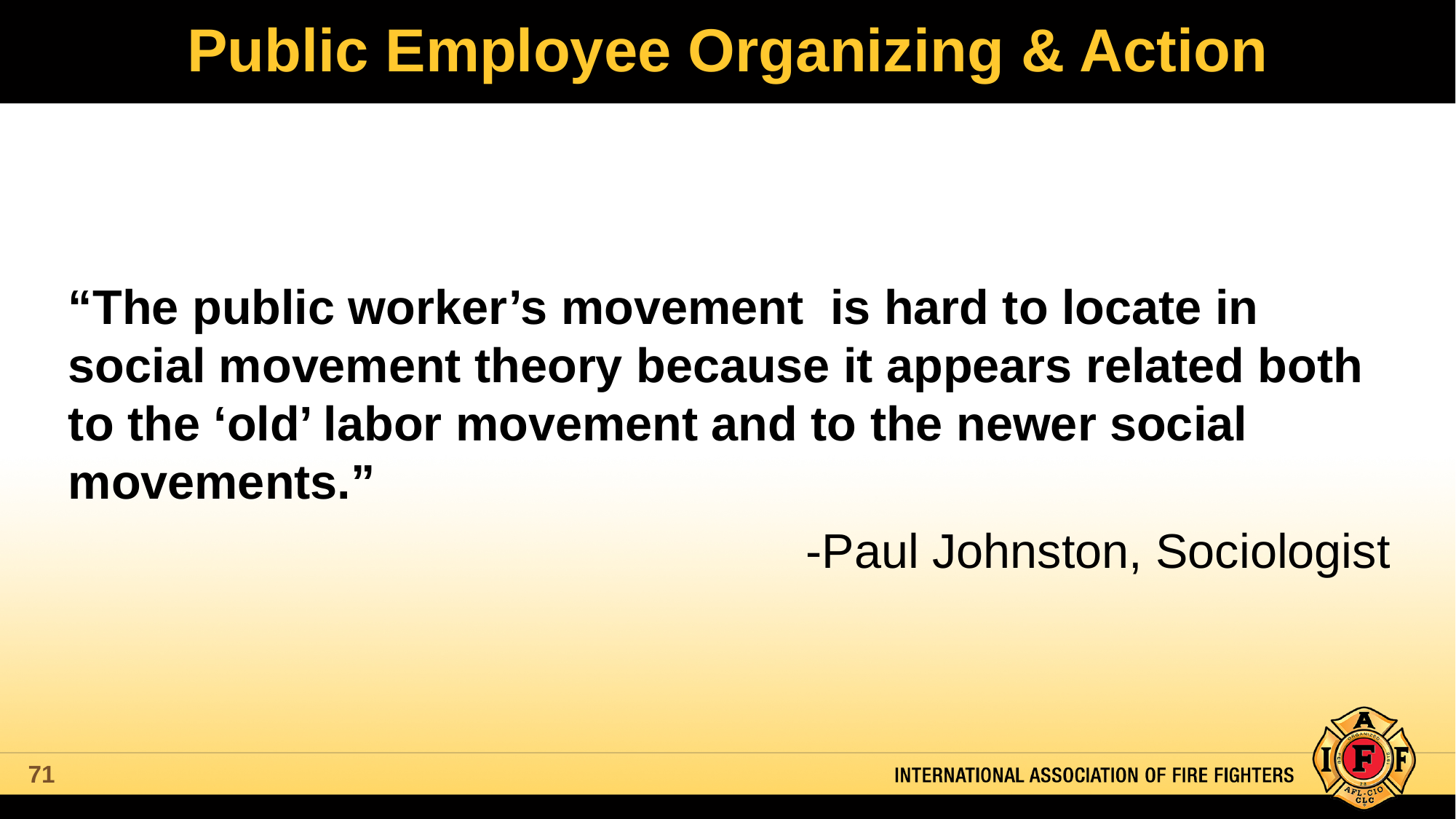

# Public Employee Organizing & Action

“The public worker’s movement  is hard to locate in social movement theory because it appears related both to the ‘old’ labor movement and to the newer social movements.”
-Paul Johnston, Sociologist